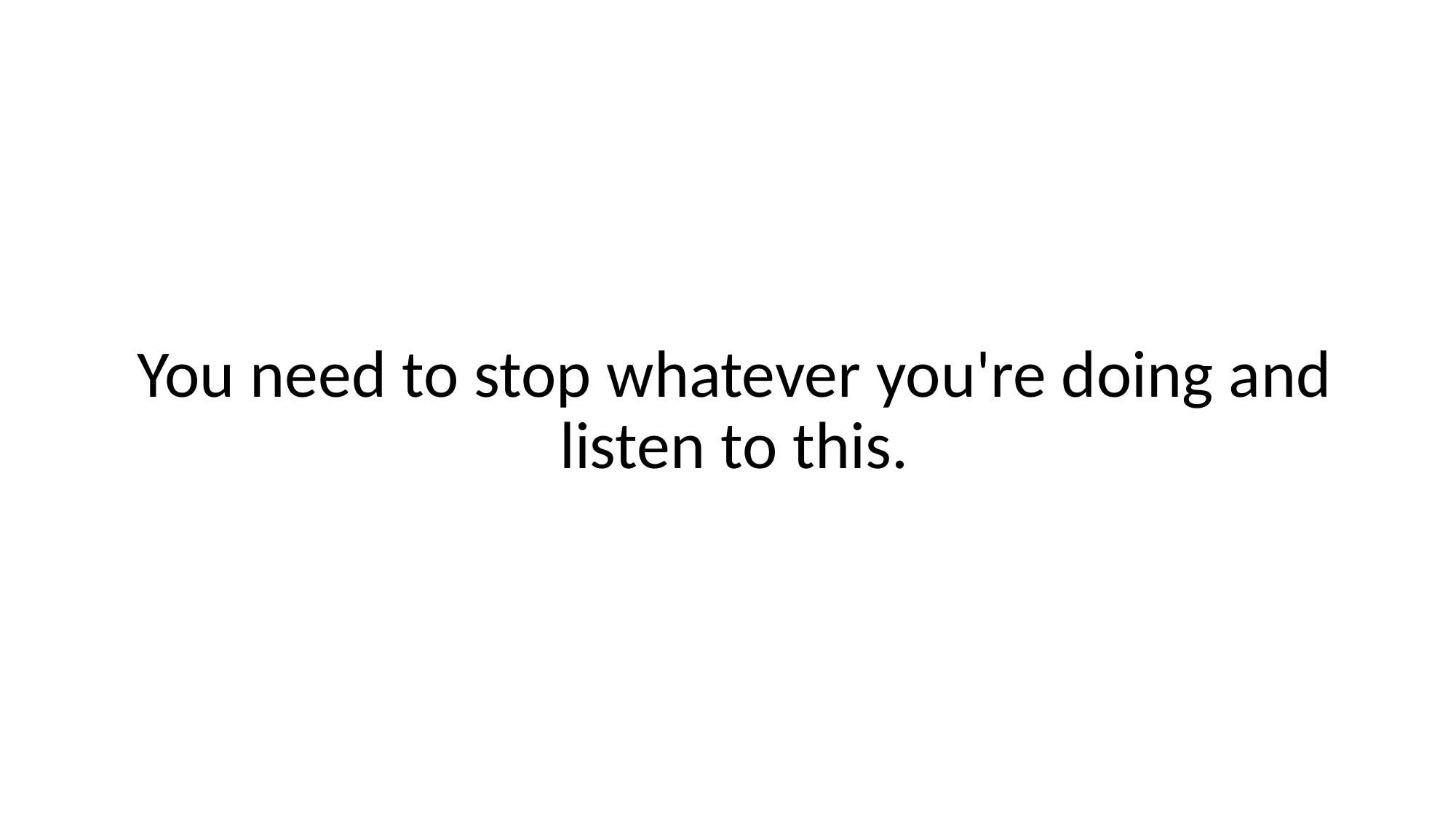

You need to stop whatever you're doing and listen to this.